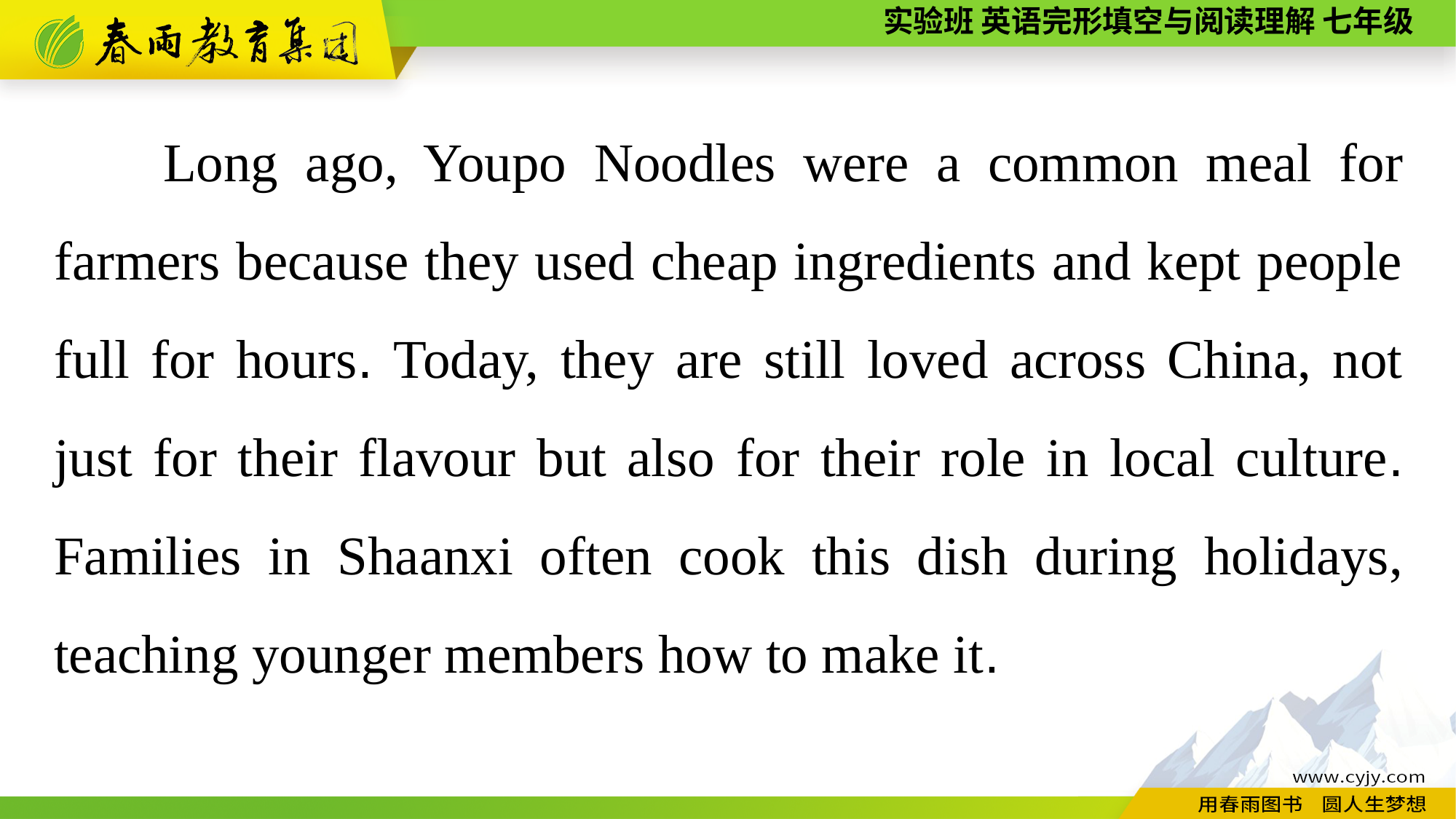

Long ago, Youpo Noodles were a common meal for farmers because they used cheap ingredients and kept people full for hours. Today, they are still loved across China, not just for their flavour but also for their role in local culture. Families in Shaanxi often cook this dish during holidays, teaching younger members how to make it.